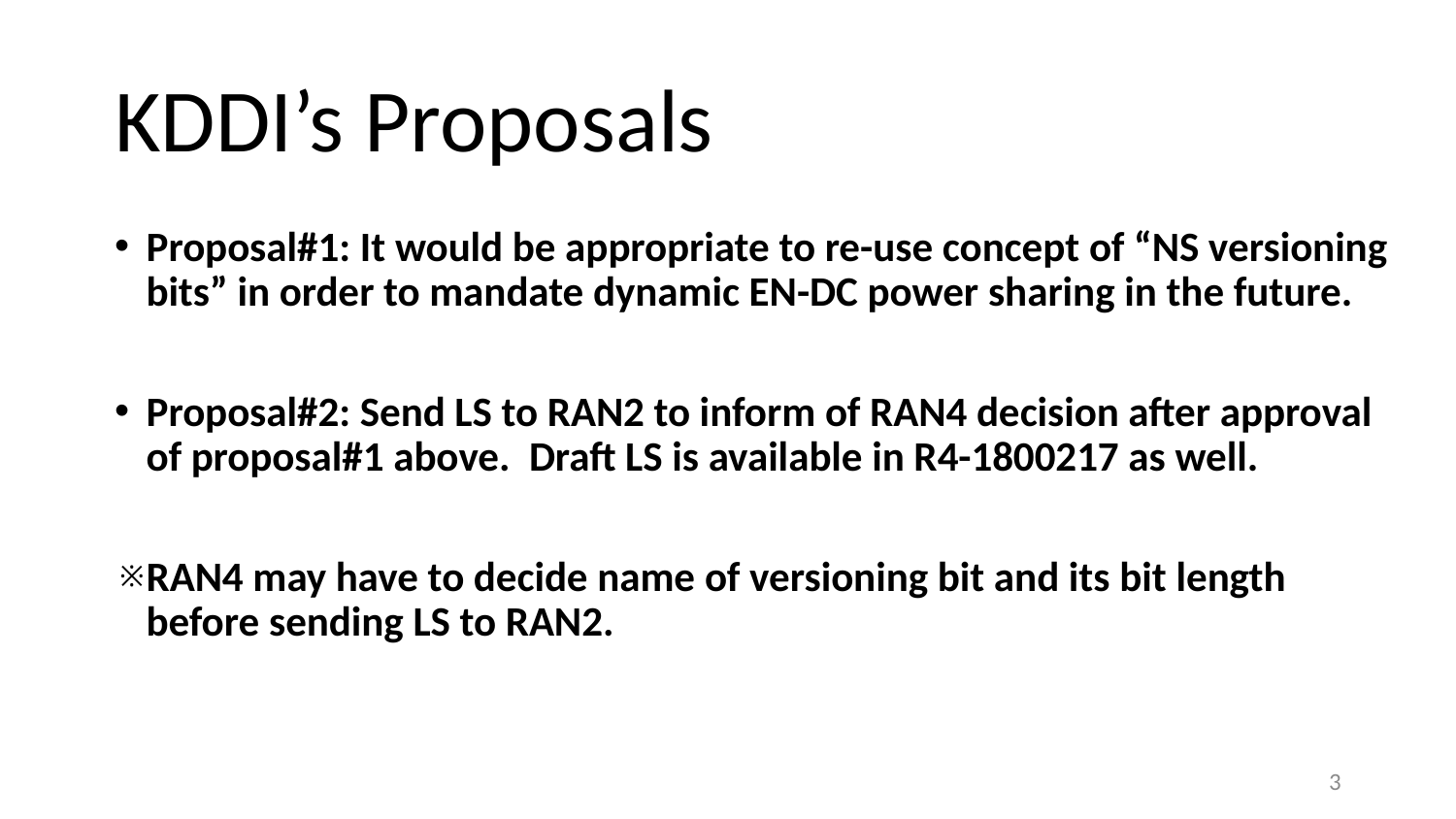

# KDDI’s Proposals
Proposal#1: It would be appropriate to re-use concept of “NS versioning bits” in order to mandate dynamic EN-DC power sharing in the future.

Proposal#2: Send LS to RAN2 to inform of RAN4 decision after approval of proposal#1 above.  Draft LS is available in R4-1800217 as well.

RAN4 may have to decide name of versioning bit and its bit length before sending LS to RAN2.

3